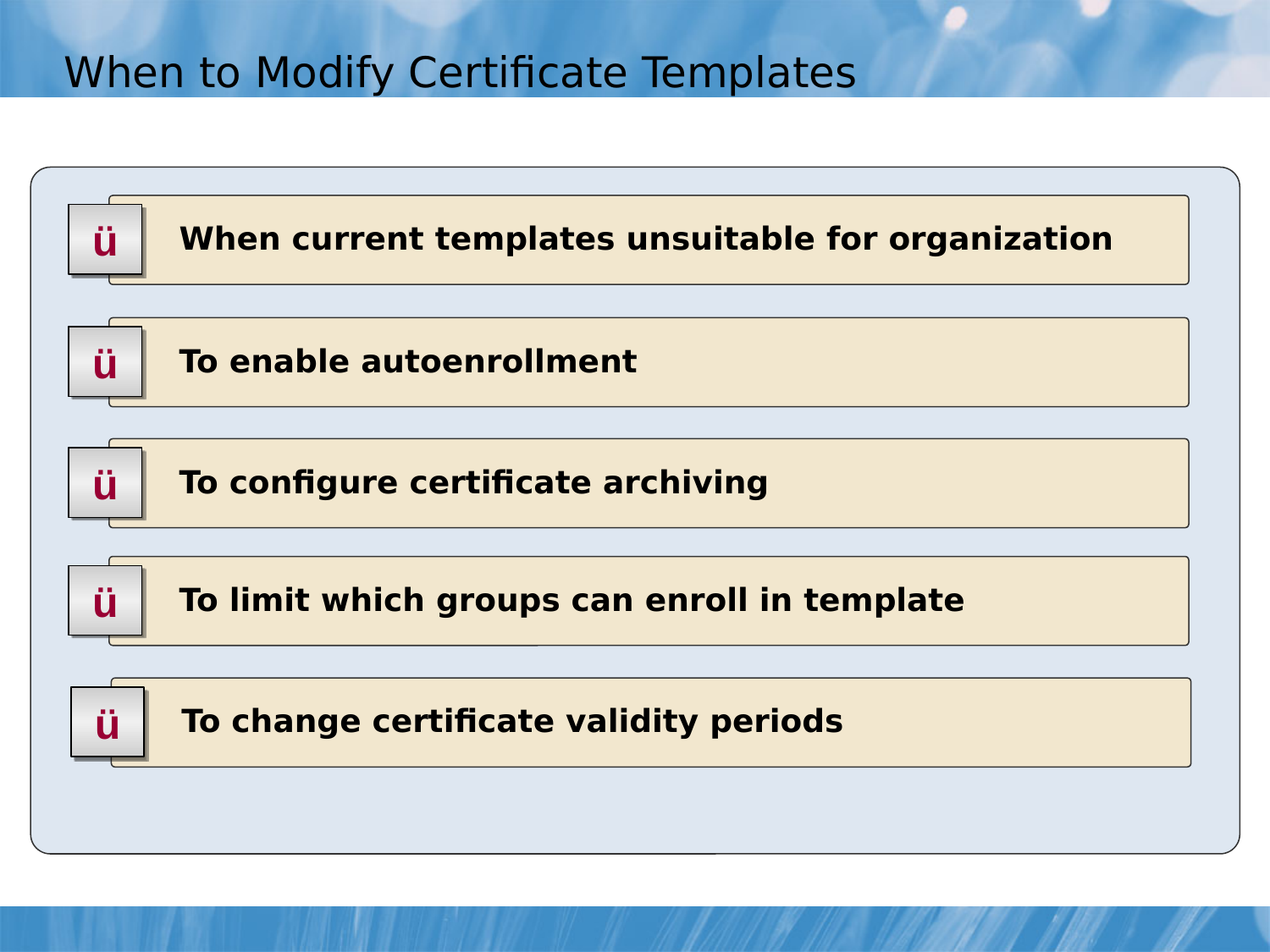

# When to Modify Certificate Templates

	   When current templates unsuitable for organization
ü
	   To enable autoenrollment
ü
	   To configure certificate archiving
ü
	   To limit which groups can enroll in template
ü
	   To change certificate validity periods
ü